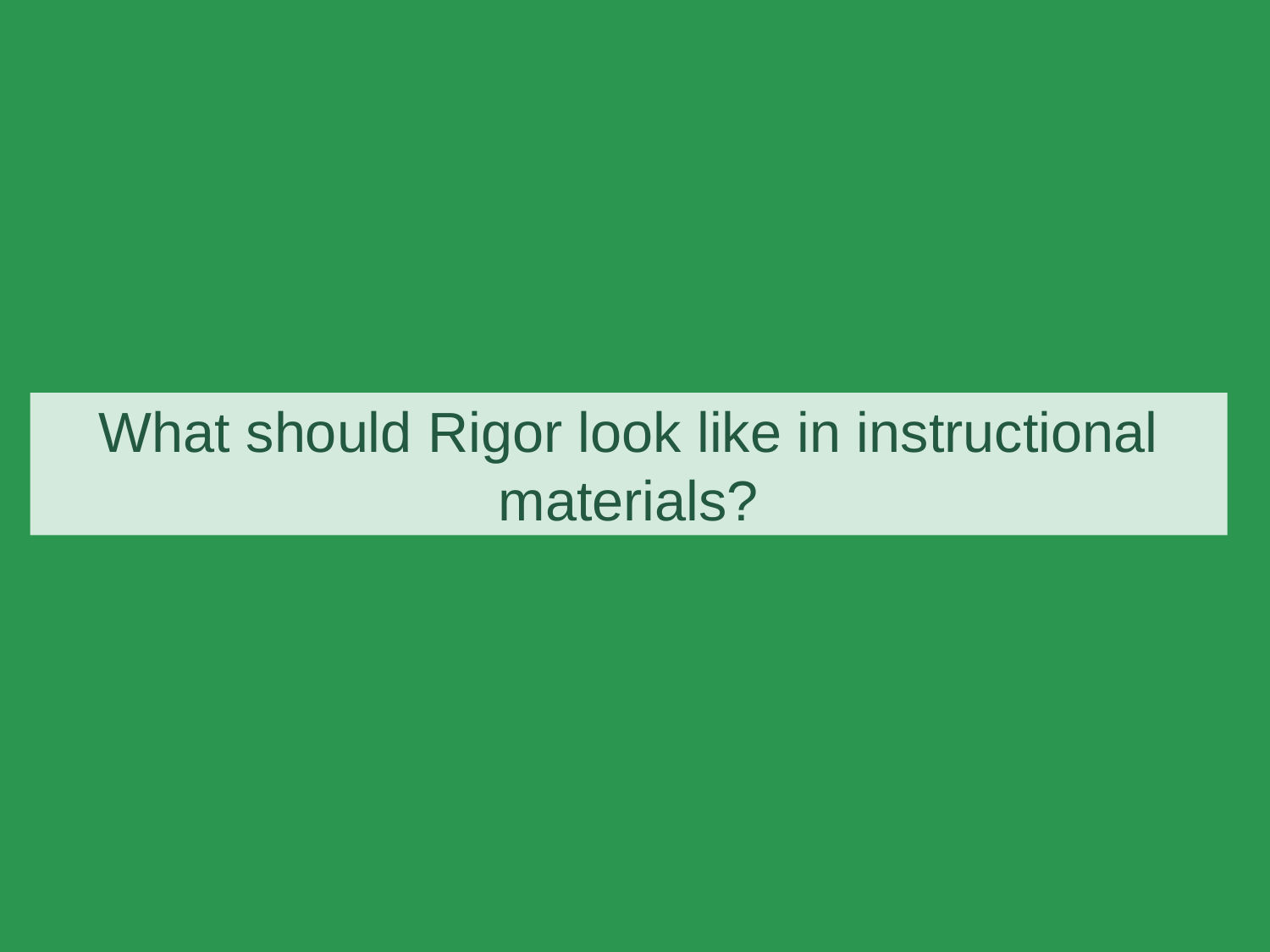

# What should Rigor look like in instructional materials?